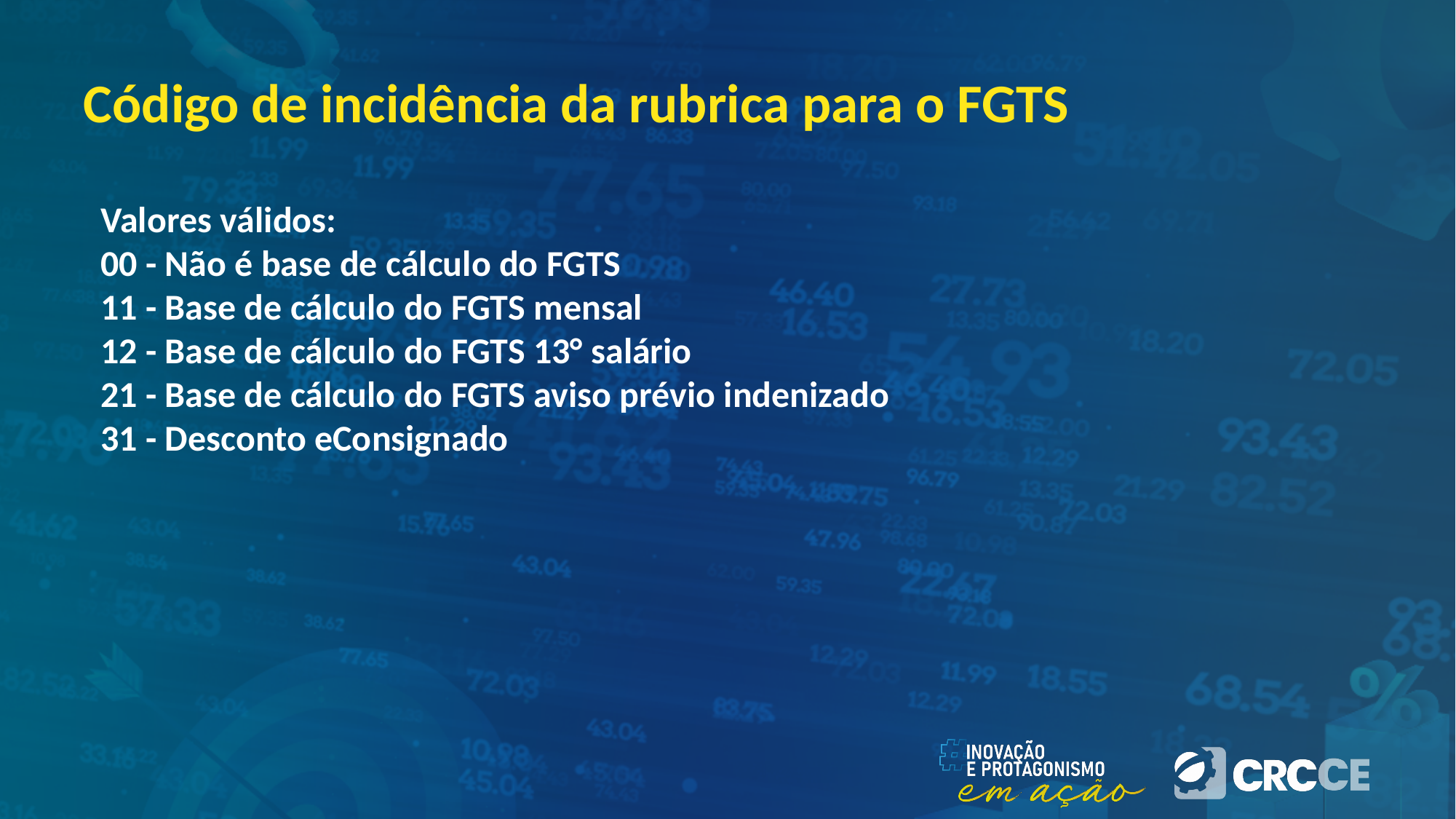

# Código de incidência da rubrica para o FGTS
Valores válidos:
00 - Não é base de cálculo do FGTS
11 - Base de cálculo do FGTS mensal
12 - Base de cálculo do FGTS 13° salário
21 - Base de cálculo do FGTS aviso prévio indenizado
31 - Desconto eConsignado